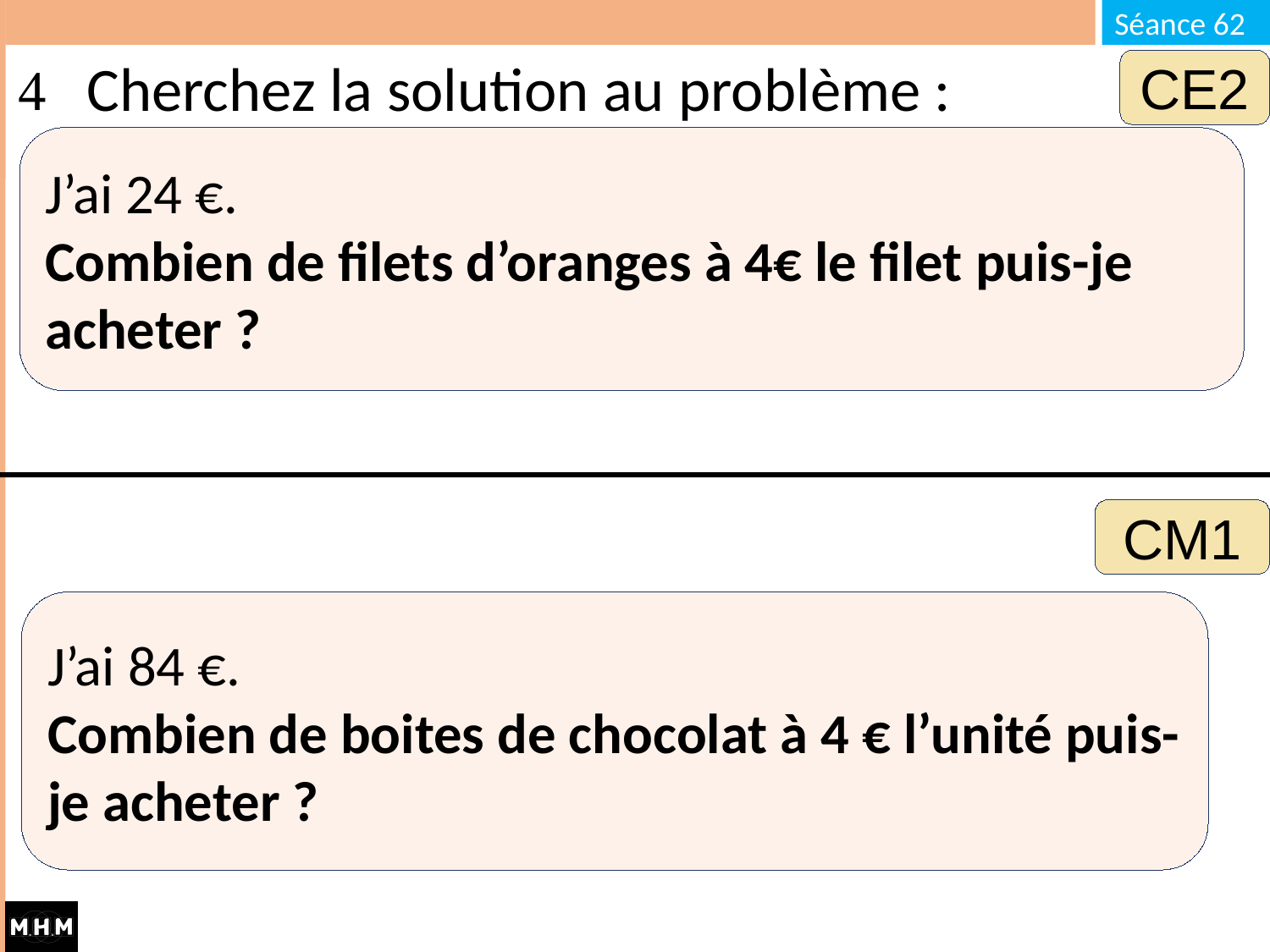

# Cherchez la solution au problème :
CE2
J’ai 24 €.
Combien de filets d’oranges à 4€ le filet puis-je acheter ?

CM1
J’ai 84 €.
Combien de boites de chocolat à 4 € l’unité puis-je acheter ?